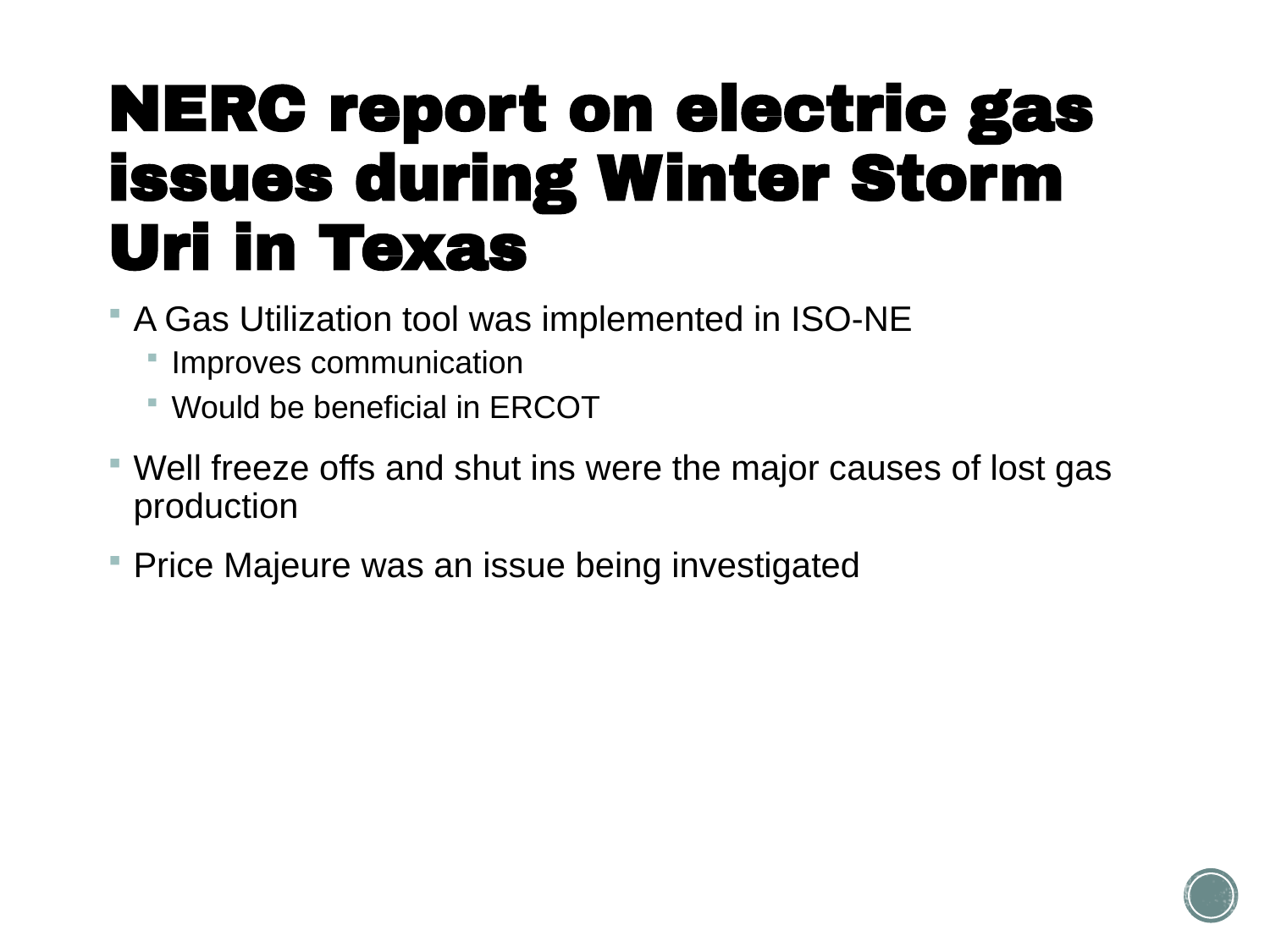

# NERC report on electric gas issues during Winter Storm Uri in Texas
A Gas Utilization tool was implemented in ISO-NE
Improves communication
Would be beneficial in ERCOT
Well freeze offs and shut ins were the major causes of lost gas production
Price Majeure was an issue being investigated